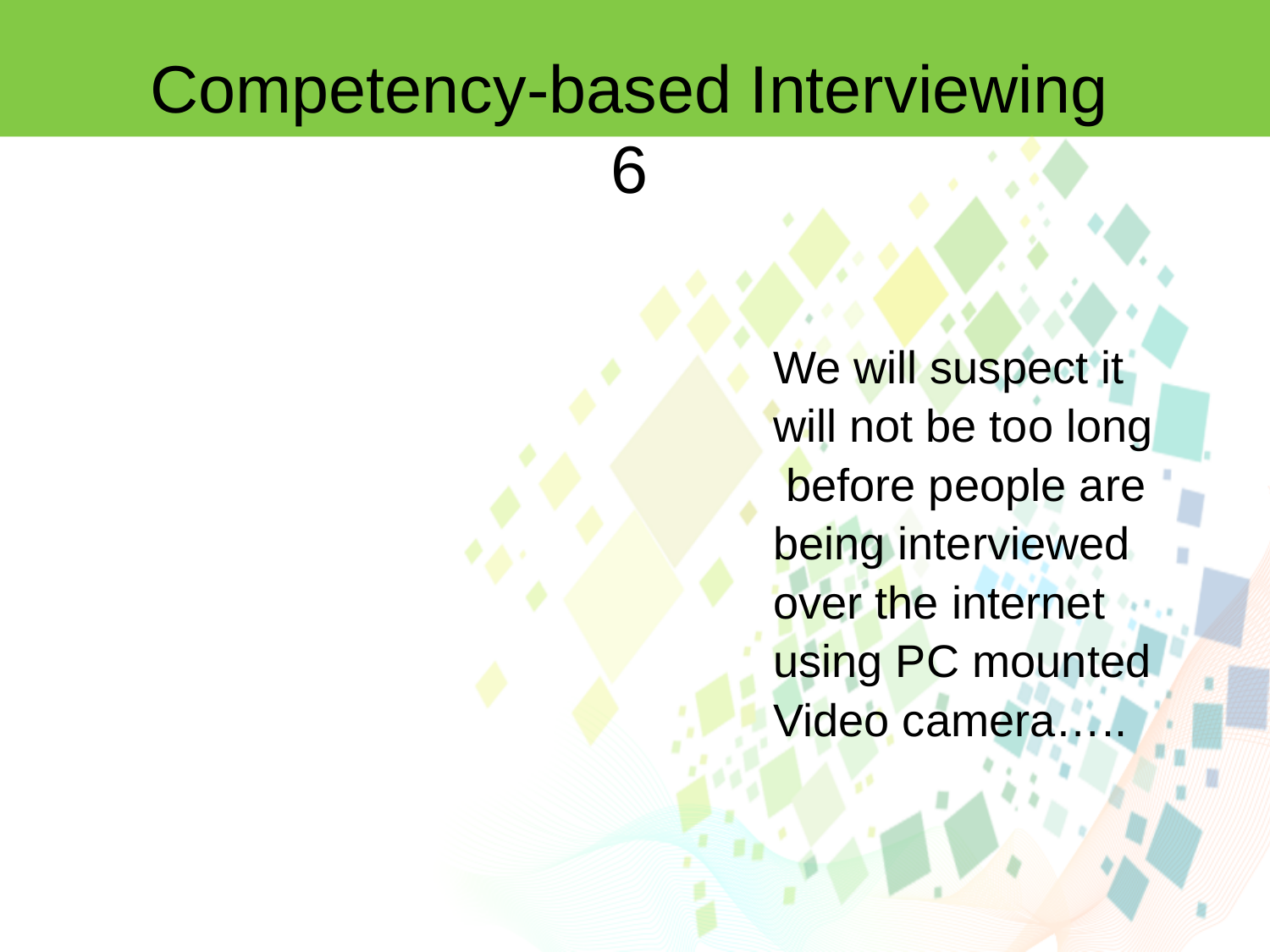

Competency-based Interviewing 6
We will suspect it will not be too long  before people are being interviewed over the internet using PC mounted Video camera…..